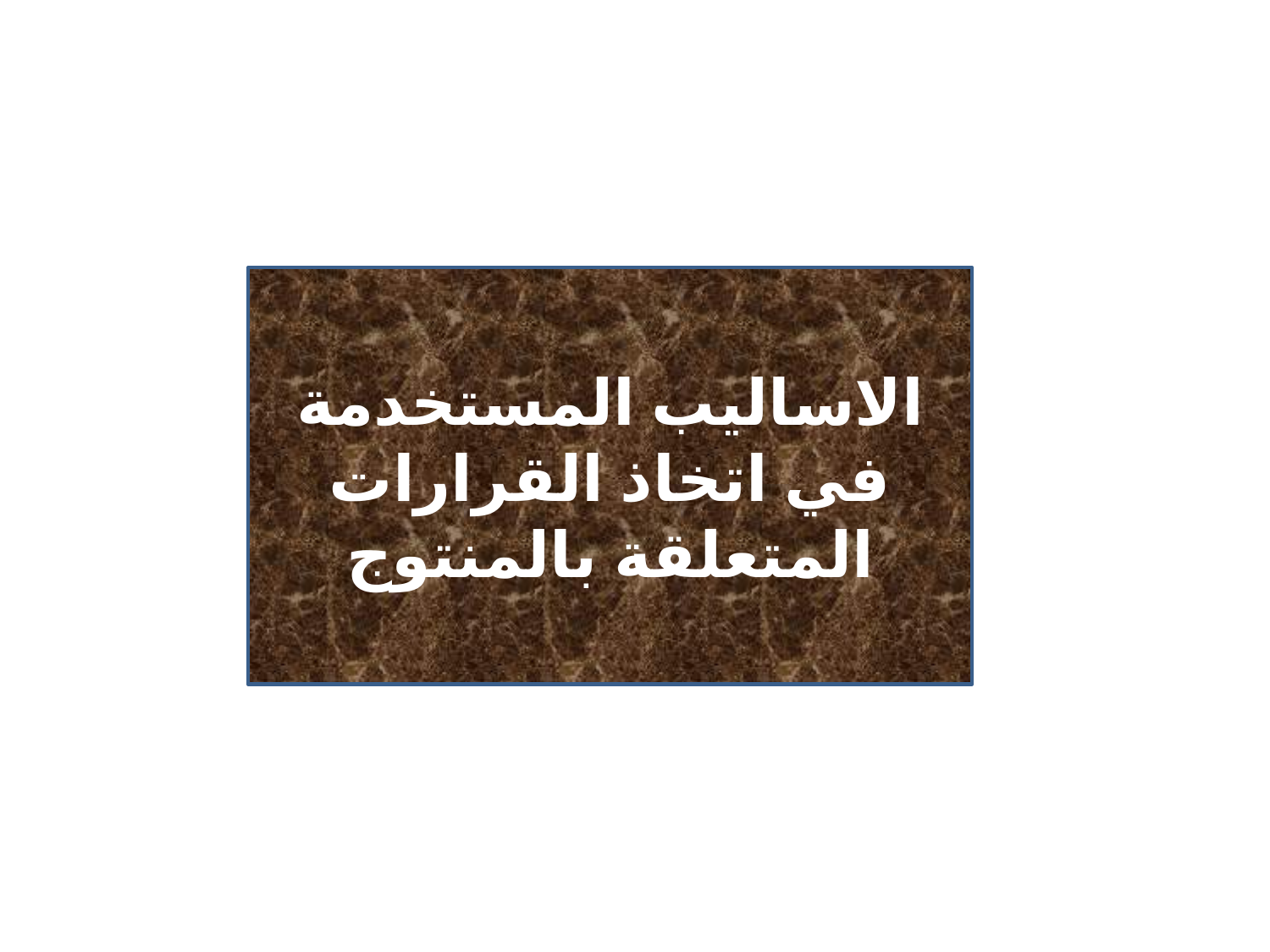

#

الاساليب المستخدمة في اتخاذ القرارات المتعلقة بالمنتوج